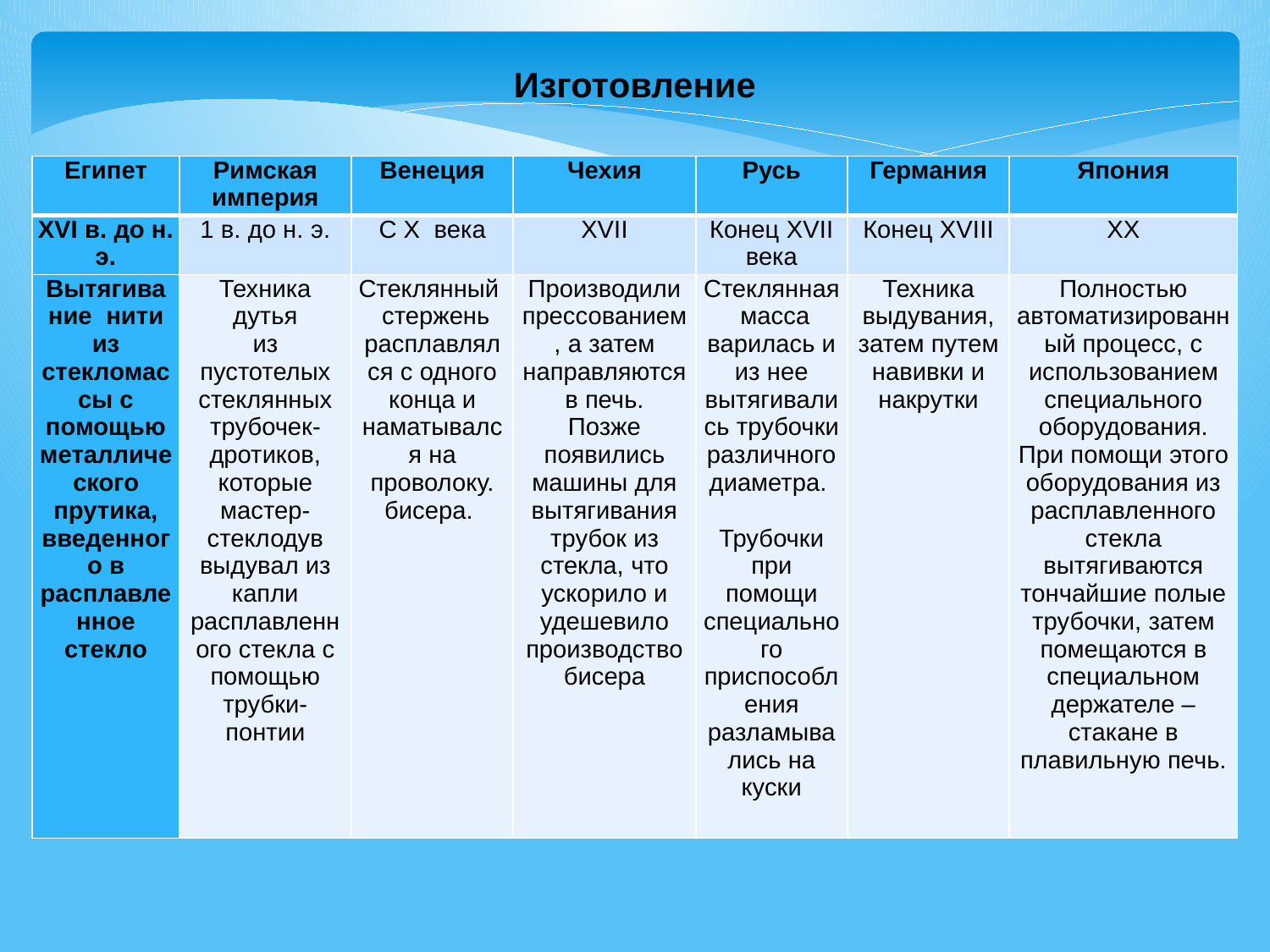

Изготовление
| Египет | Римская империя | Венеция | Чехия | Русь | Германия | Япония |
| --- | --- | --- | --- | --- | --- | --- |
| XVI в. до н. э. | 1 в. до н. э. | С X века | XVII | Конец XVII века | Конец XVIII | XX |
| Вытягивание нити из стекломассы с помощью металлического прутика, введенного в расплавленное стекло | Техника дутья из пустотелых стеклянных трубочек-дротиков, которые мастер-стеклодув выдувал из капли расплавленного стекла с помощью трубки-понтии | Стеклянный стержень расплавлялся с одного конца и наматывался на проволоку. бисера. | Производили прессованием, а затем направляются в печь. Позже появились машины для вытягивания трубок из стекла, что ускорило и удешевило производство бисера | Стеклянная масса варилась и из нее вытягивались трубочки различного диаметра.   Трубочки при помощи специального приспособления разламывались на куски | Техника выдувания, затем путем навивки и накрутки | Полностью автоматизированный процесс, с использованием специального оборудования. При помощи этого оборудования из расплавленного стекла вытягиваются тончайшие полые трубочки, затем помещаются в специальном держателе – стакане в плавильную печь. |